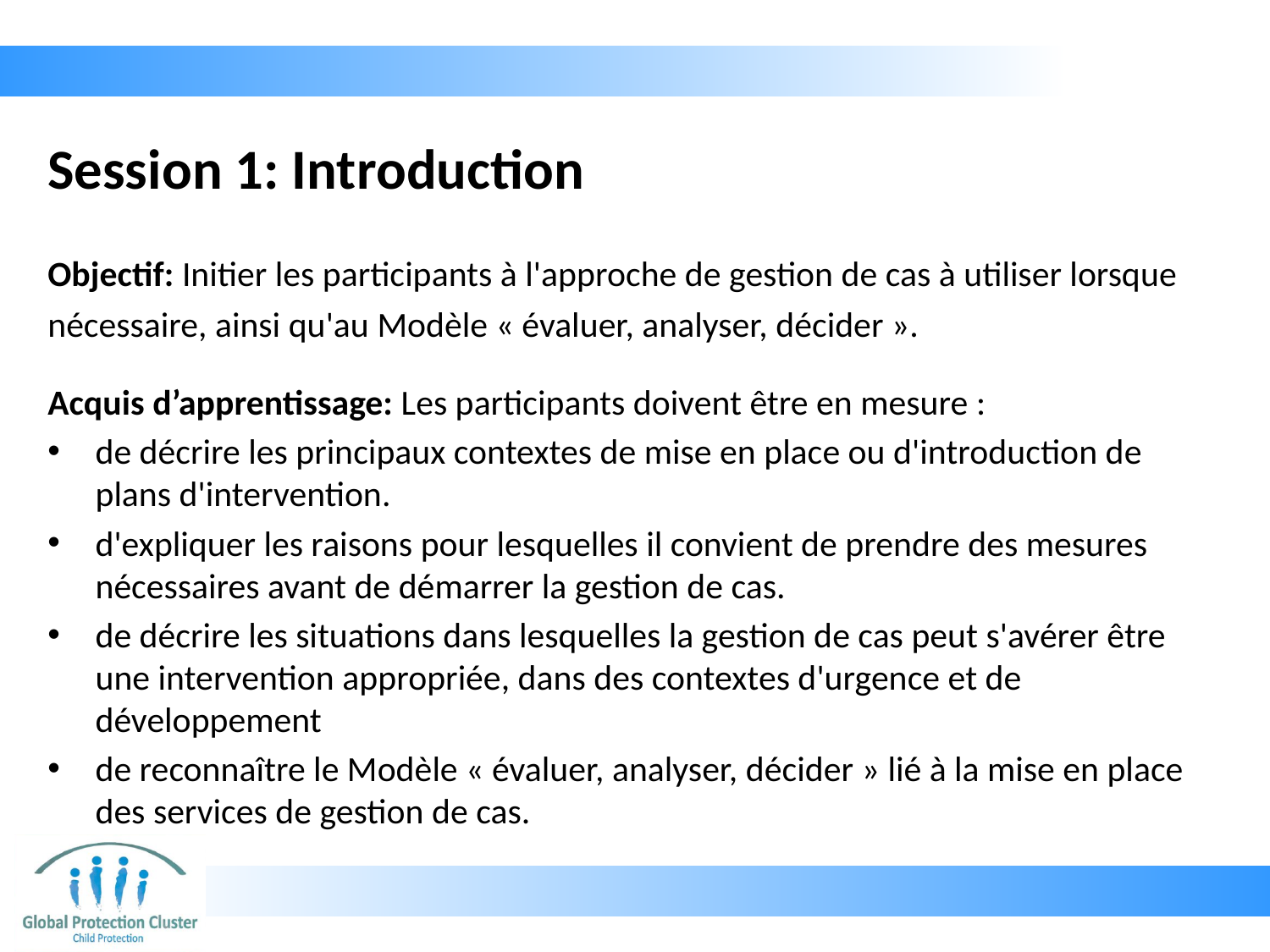

# Session 1: Introduction
Objectif: Initier les participants à l'approche de gestion de cas à utiliser lorsque nécessaire, ainsi qu'au Modèle « évaluer, analyser, décider ».

Acquis d’apprentissage: Les participants doivent être en mesure :
de décrire les principaux contextes de mise en place ou d'introduction de plans d'intervention.
d'expliquer les raisons pour lesquelles il convient de prendre des mesures nécessaires avant de démarrer la gestion de cas.
de décrire les situations dans lesquelles la gestion de cas peut s'avérer être une intervention appropriée, dans des contextes d'urgence et de développement
de reconnaître le Modèle « évaluer, analyser, décider » lié à la mise en place des services de gestion de cas.